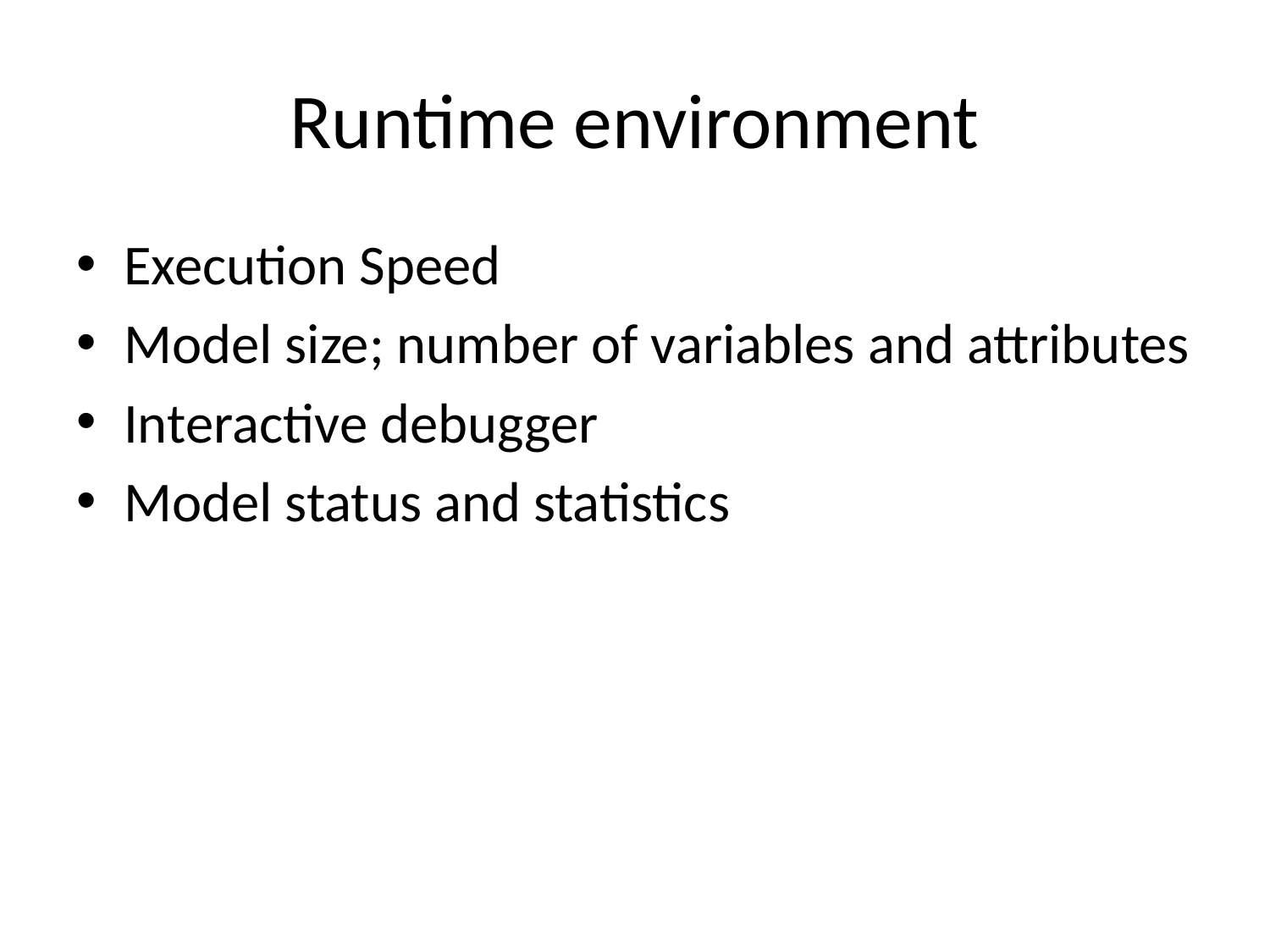

# Runtime environment
Execution Speed
Model size; number of variables and attributes
Interactive debugger
Model status and statistics